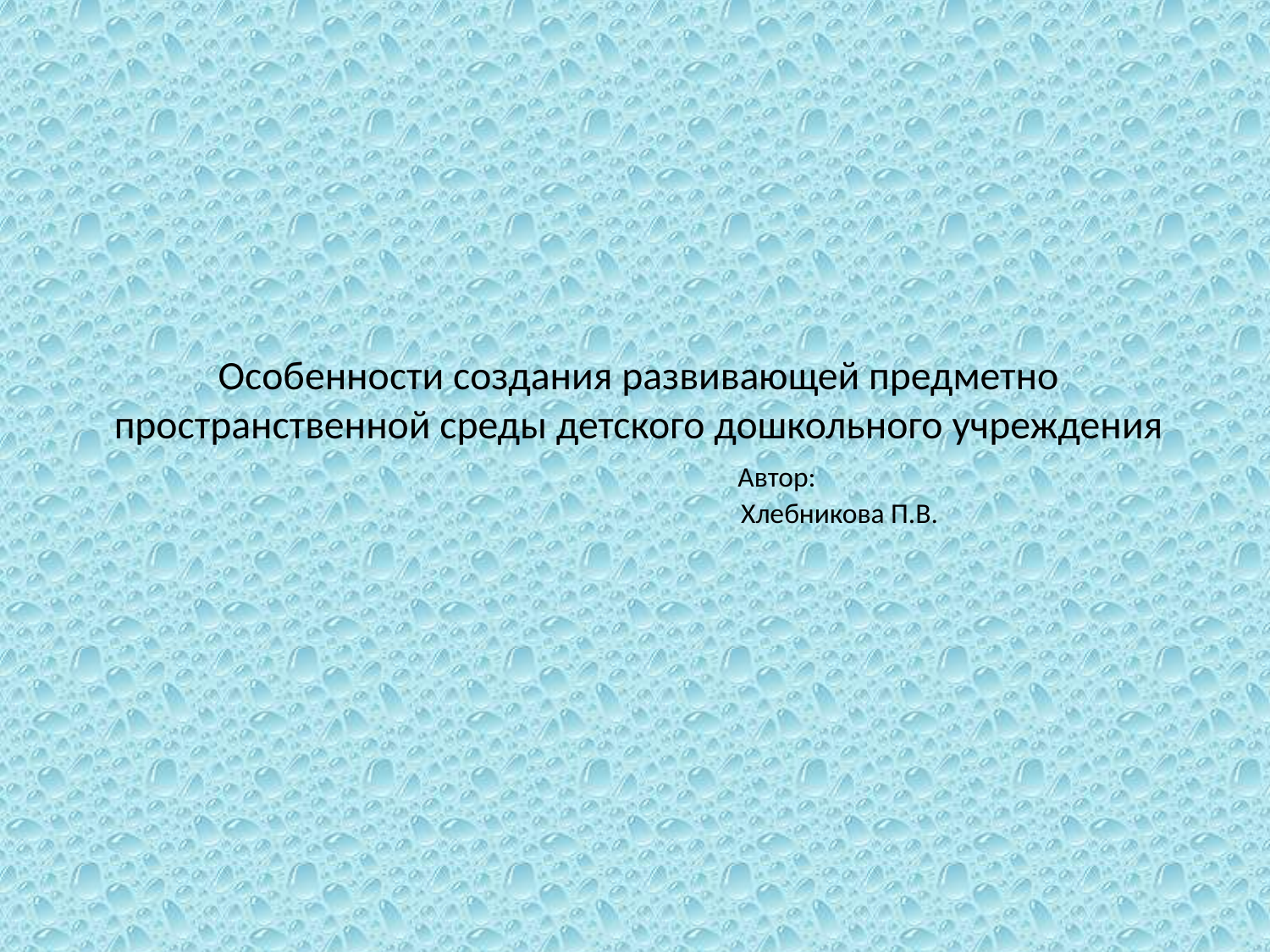

# Особенности создания развивающей предметно пространственной среды детского дошкольного учреждения Автор: Хлебникова П.В.